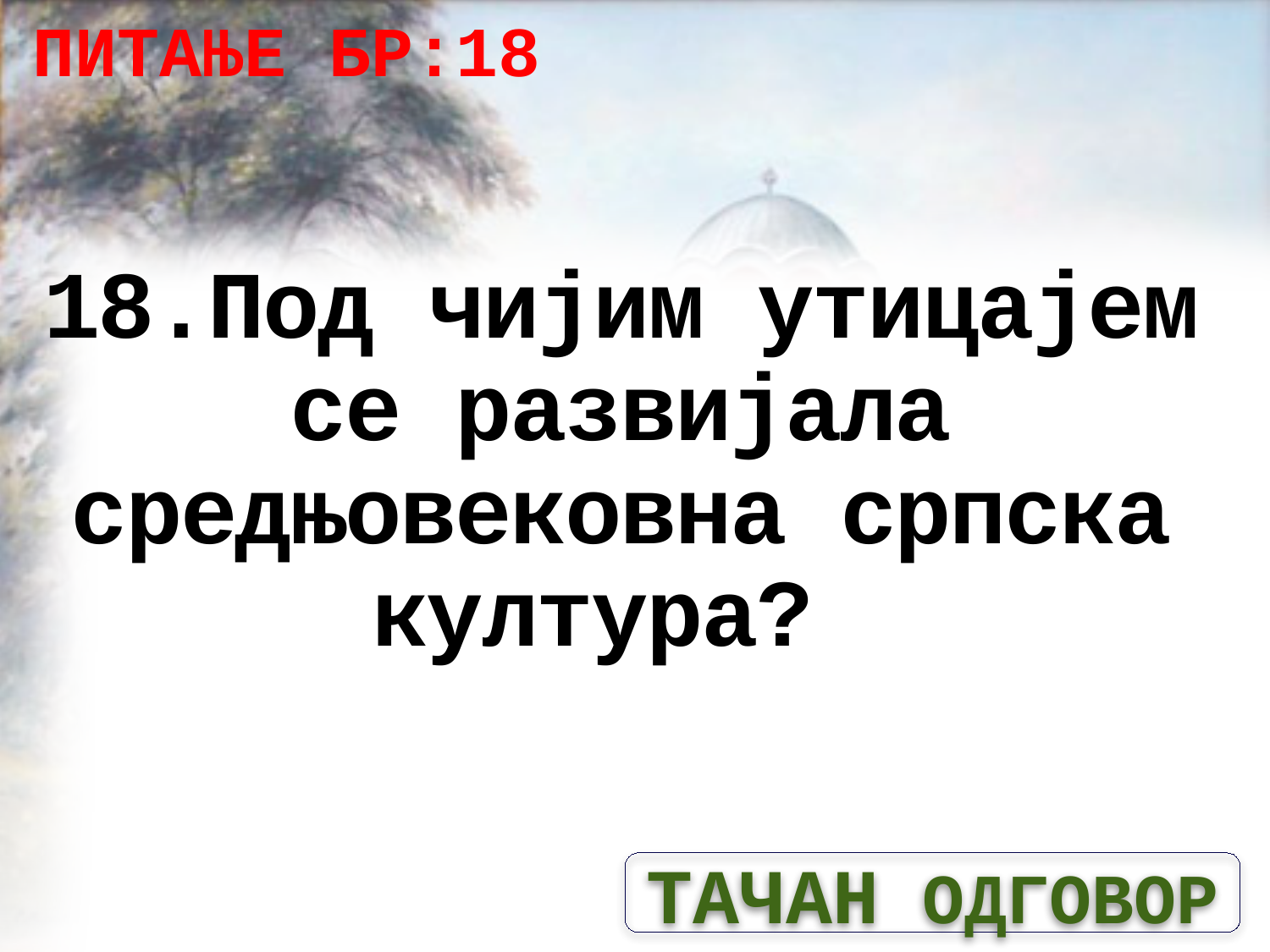

ПИТАЊЕ БР:18
# 18.Под чијим утицајем се развијала средњовековна српска култура?
ТАЧАН ОДГОВОР